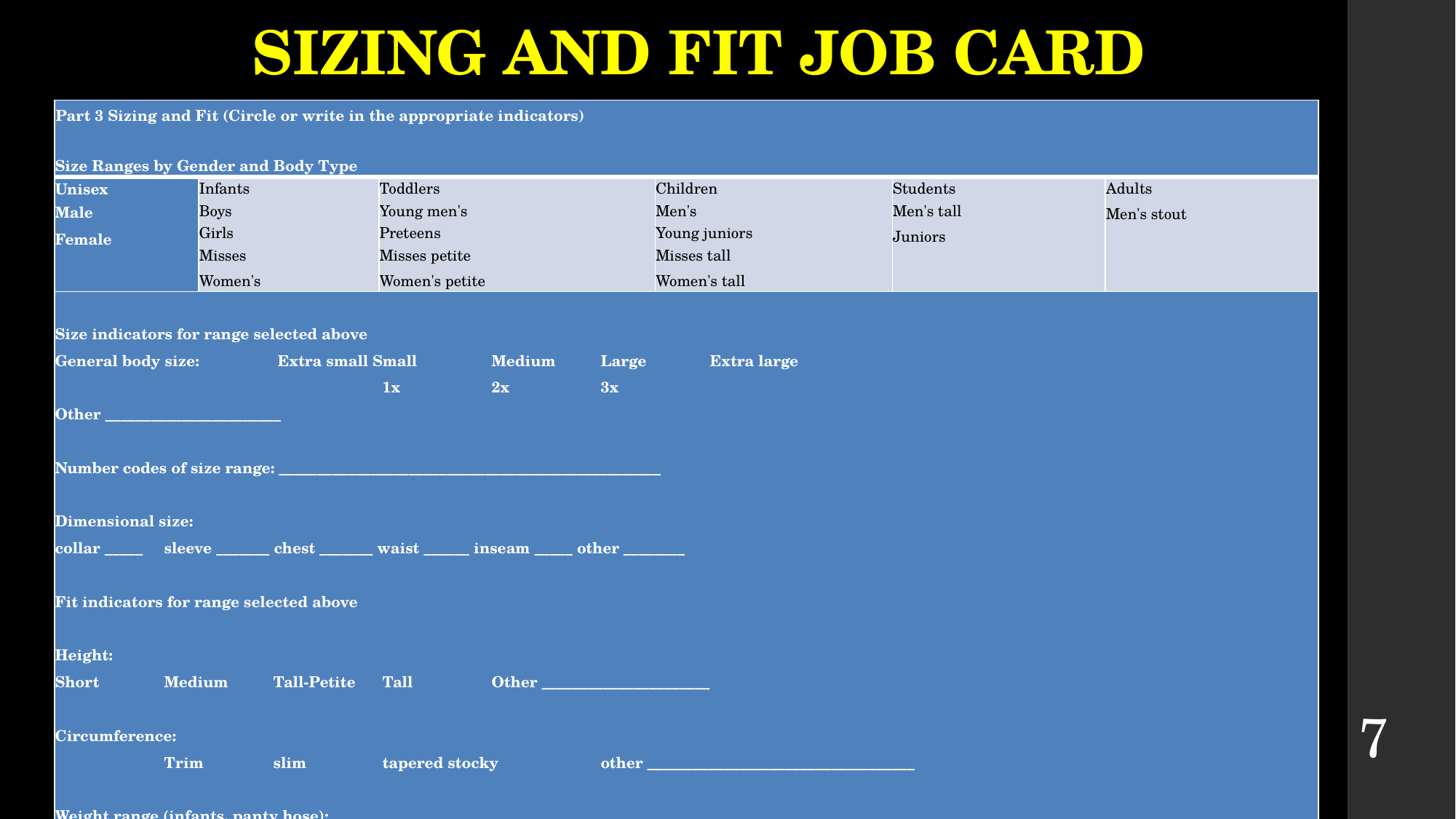

# SIZING AND FIT JOB CARD
| Part 3 Sizing and Fit (Circle or write in the appropriate indicators)   Size Ranges by Gender and Body Type |  |  |  |  |  |
| --- | --- | --- | --- | --- | --- |
| Unisex Male Female | Infants Boys Girls Misses Women's | Toddlers Young men's Preteens Misses petite Women's petite | Children Men's Young juniors Misses tall Women's tall | Students Men's tall Juniors | Adults Men's stout |
| Size indicators for range selected above General body size: Extra small Small Medium Large Extra large 1x 2x 3x Other \_\_\_\_\_\_\_\_\_\_\_\_\_\_\_\_\_\_\_\_\_\_\_   Number codes of size range: \_\_\_\_\_\_\_\_\_\_\_\_\_\_\_\_\_\_\_\_\_\_\_\_\_\_\_\_\_\_\_\_\_\_\_\_\_\_\_\_\_\_\_\_\_\_\_\_\_\_   Dimensional size: collar \_\_\_\_\_ sleeve \_\_\_\_\_\_\_ chest \_\_\_\_\_\_\_ waist \_\_\_\_\_\_ inseam \_\_\_\_\_ other \_\_\_\_\_\_\_\_   Fit indicators for range selected above   Height: Short Medium Tall-Petite Tall Other \_\_\_\_\_\_\_\_\_\_\_\_\_\_\_\_\_\_\_\_\_\_   Circumference: Trim slim tapered stocky other \_\_\_\_\_\_\_\_\_\_\_\_\_\_\_\_\_\_\_\_\_\_\_\_\_\_\_\_\_\_\_\_\_\_\_   Weight range (infants, panty hose): \_\_\_\_\_\_\_\_\_\_\_\_\_\_\_\_\_\_\_\_\_\_\_\_\_\_\_\_\_\_\_\_\_\_\_\_\_\_\_\_\_\_\_   Silhouette: Closeness of conformance to body: little moderate high Amount of fabric stretch: little moderate high |  |  |  |  |  |
7